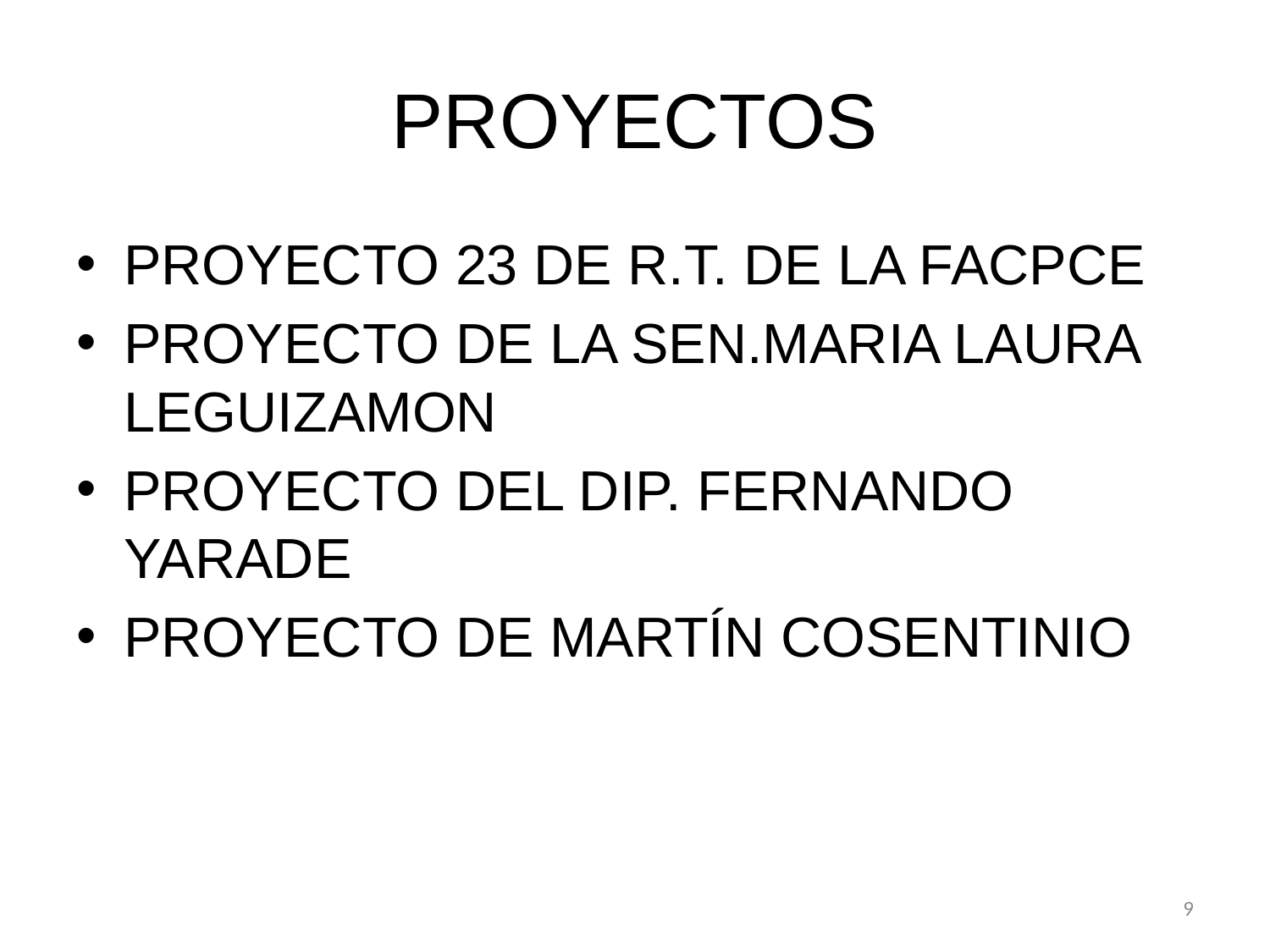

# PROYECTOS
PROYECTO 23 DE R.T. DE LA FACPCE
PROYECTO DE LA SEN.MARIA LAURA LEGUIZAMON
PROYECTO DEL DIP. FERNANDO YARADE
PROYECTO DE MARTÍN COSENTINIO
9